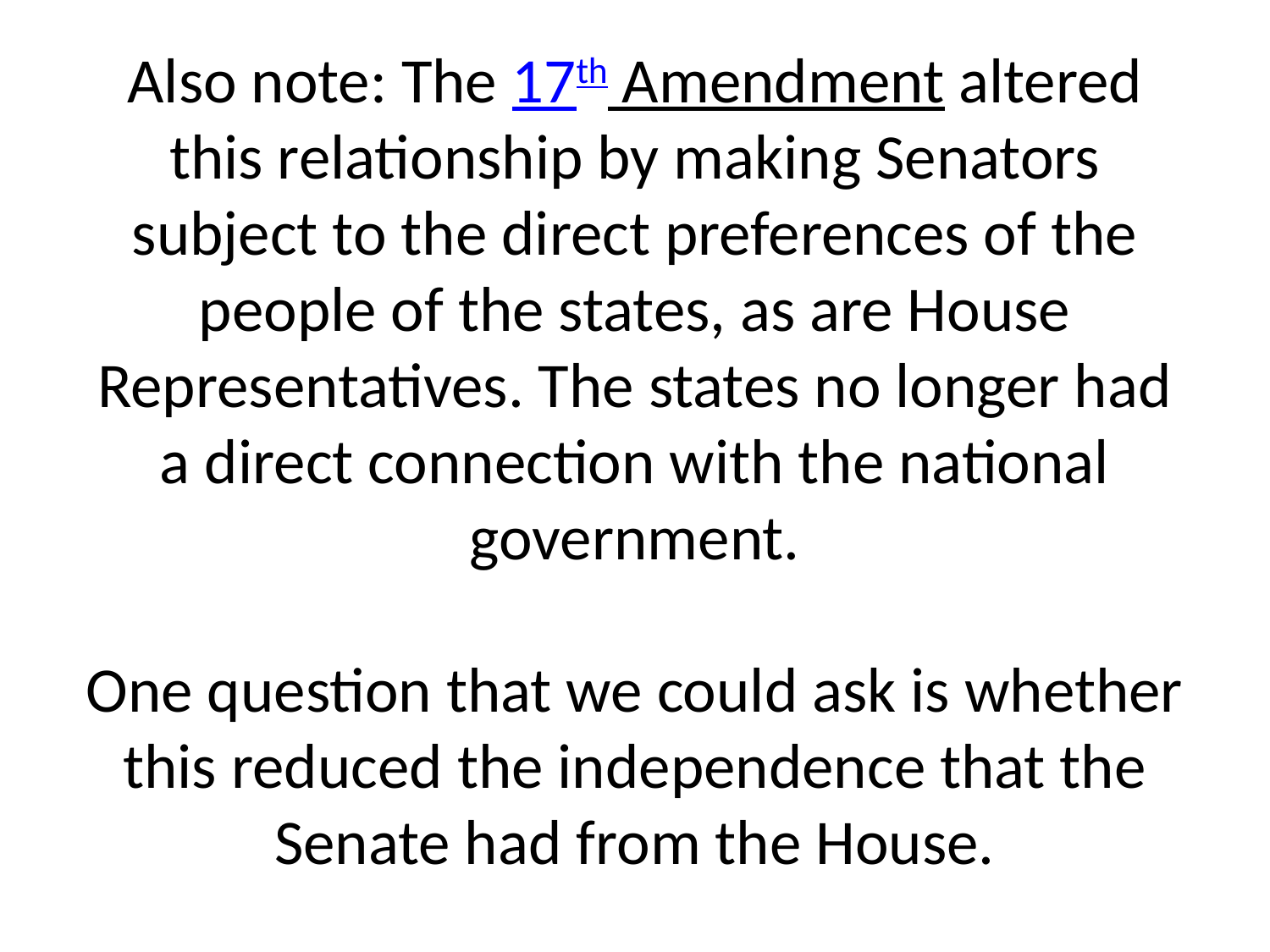

# Also note: The 17th Amendment altered this relationship by making Senators subject to the direct preferences of the people of the states, as are House Representatives. The states no longer had a direct connection with the national government. One question that we could ask is whether this reduced the independence that the Senate had from the House.